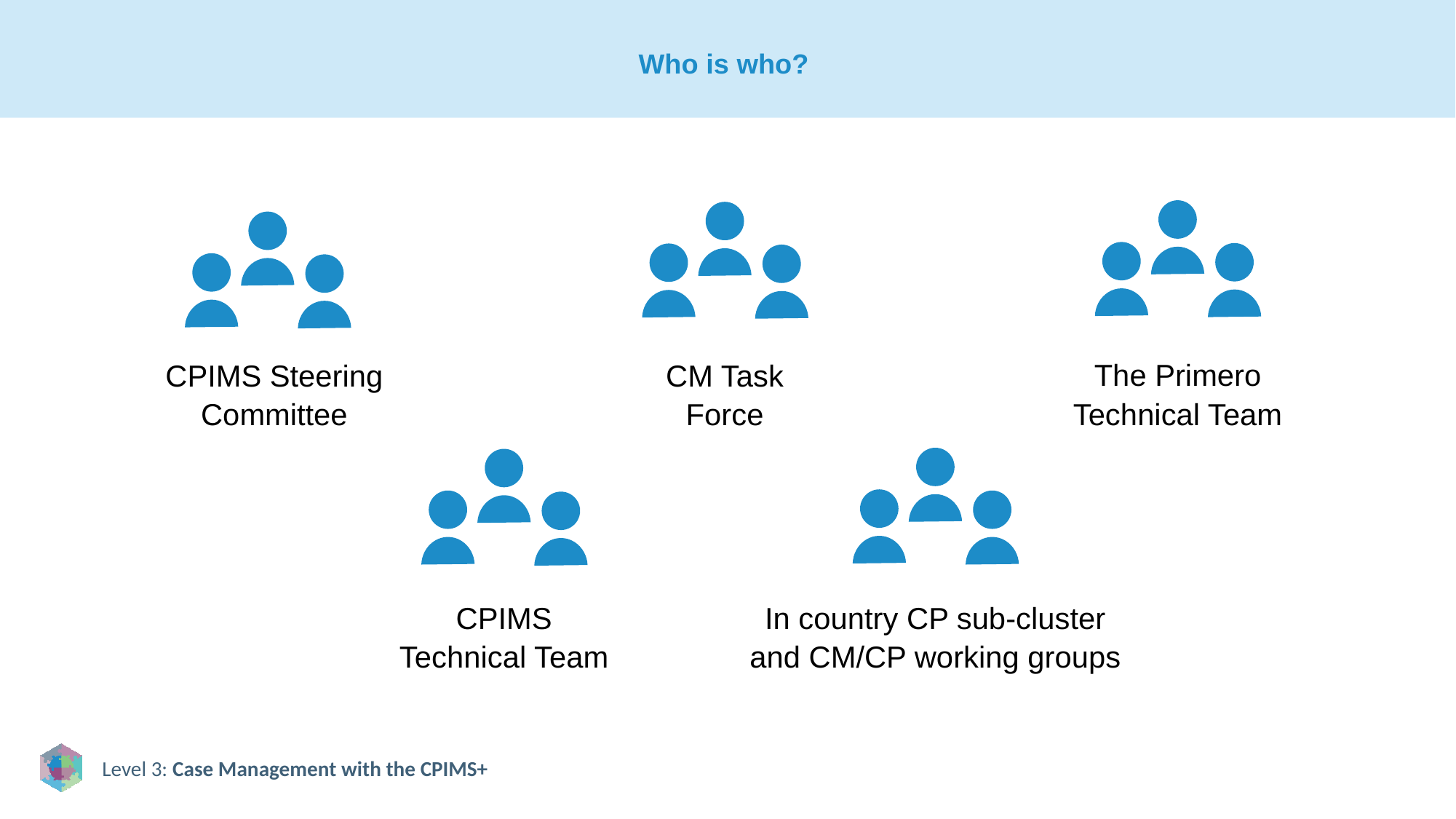

# Who is who?

The Primero Technical Team
CPIMS Steering Committee
CM Task Force

CPIMS Technical Team
In country CP sub-cluster and CM/CP working groups